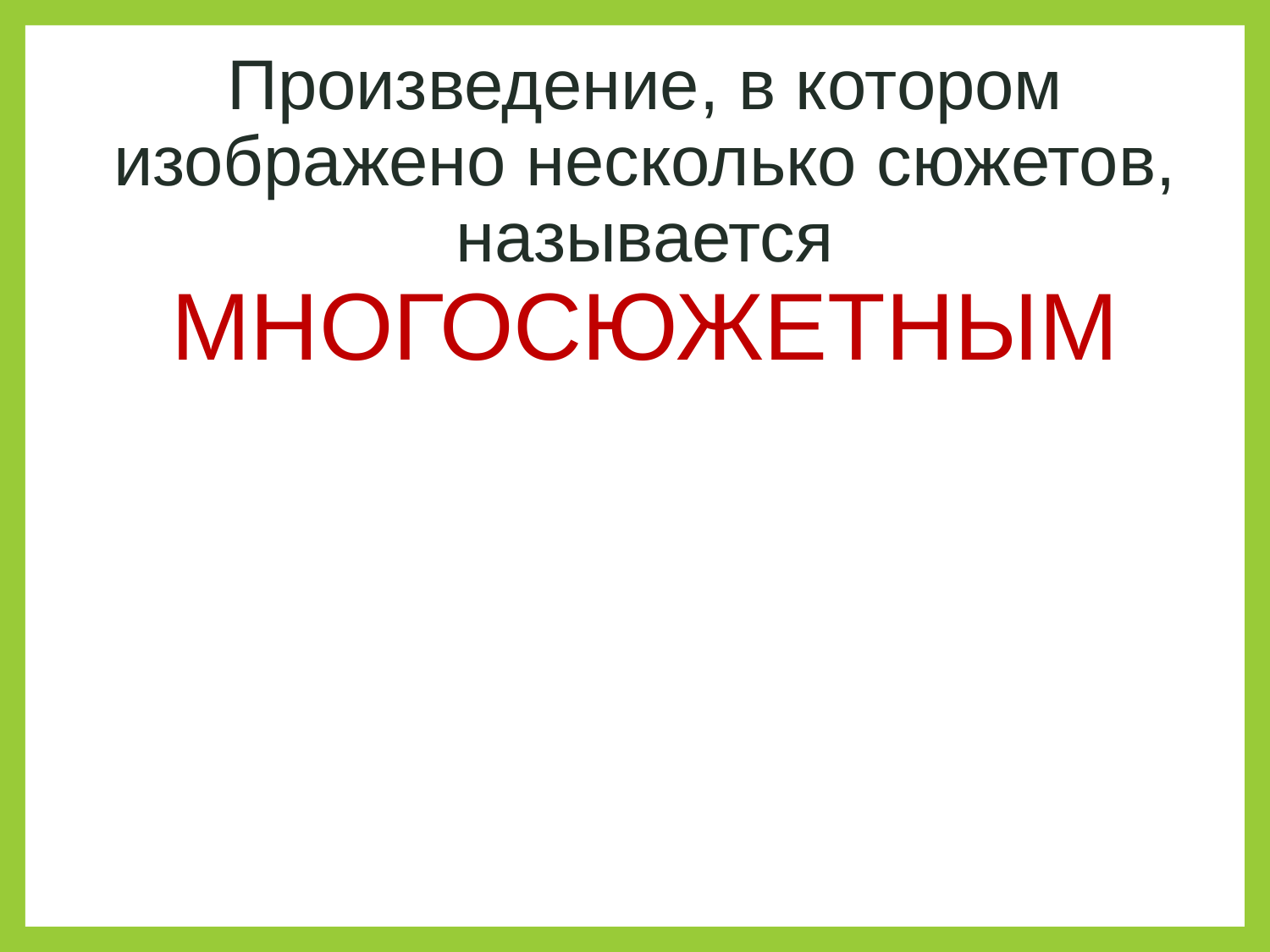

# Произведение, в котором изображено несколько сюжетов, называется МНОГОСЮЖЕТНЫМ